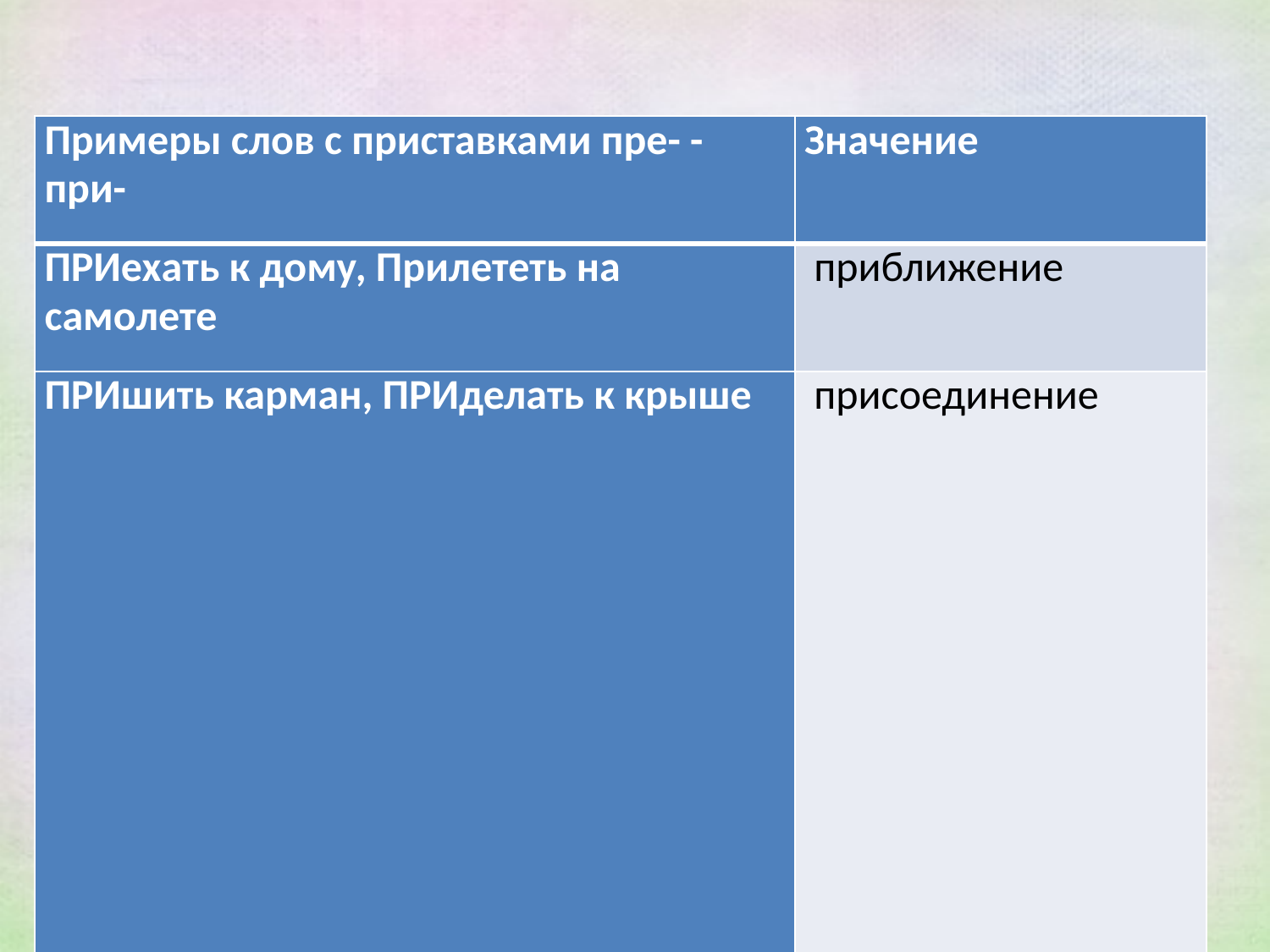

#
| Примеры слов с приставками пре- - при- | Значение |
| --- | --- |
| ПРИехать к дому, Прилететь на самолете | приближение |
| ПРИшить карман, ПРИделать к крыше | присоединение |
| ПРИкрыть, ПРИсесть, ПРИзадуматься, | неполнота действия |
| ПРИшкольный, ПРИусадебный | находиться около чего-то |
| ПРЕбольшой арбуз, ПРЕмилый котенок, ПРЕхорошее настроение; | =слову очень |
| ПРЕграды, ПРЕрвать. | = приставке пере- |